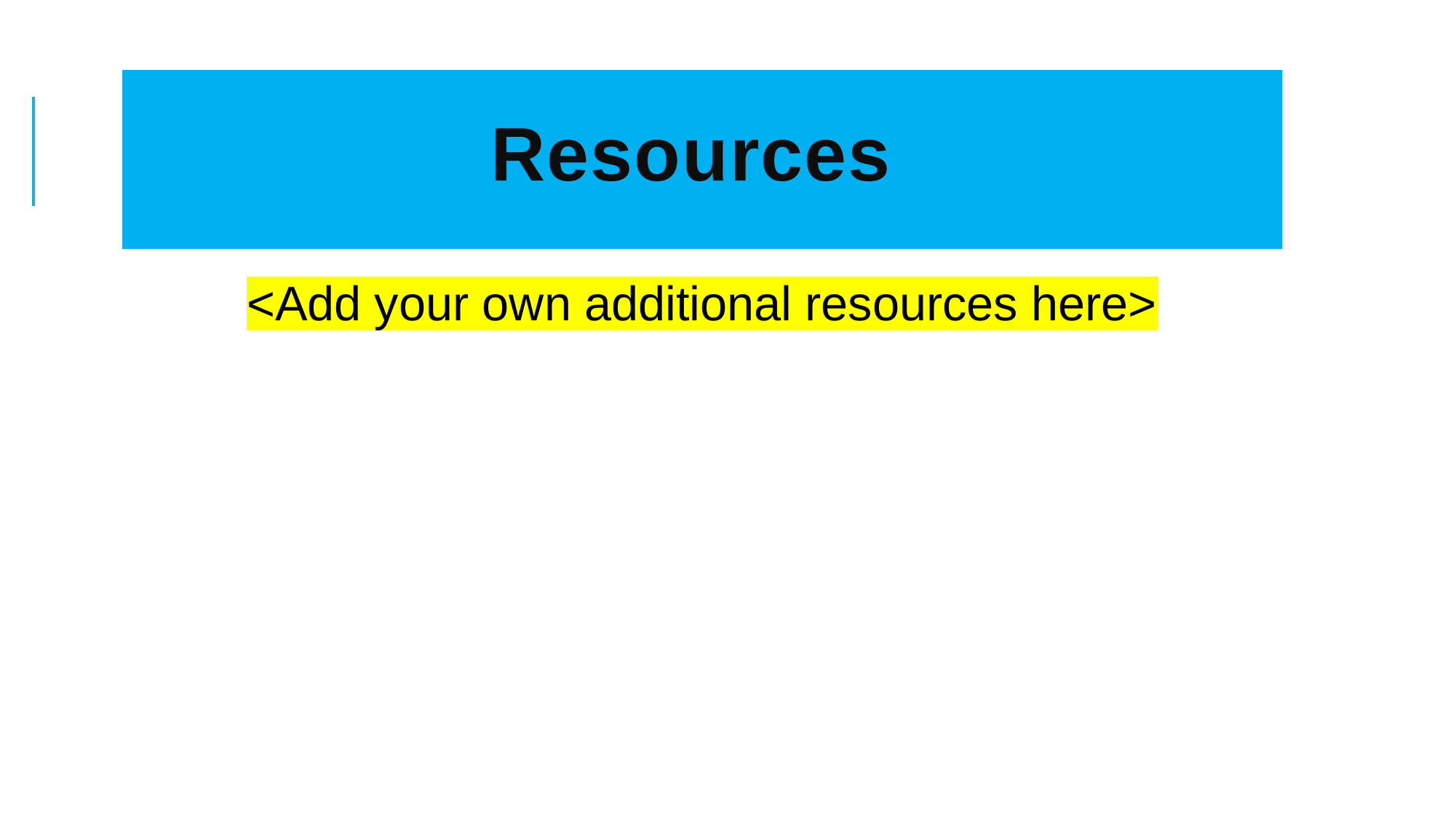

# Resources
<Add your own additional resources here>